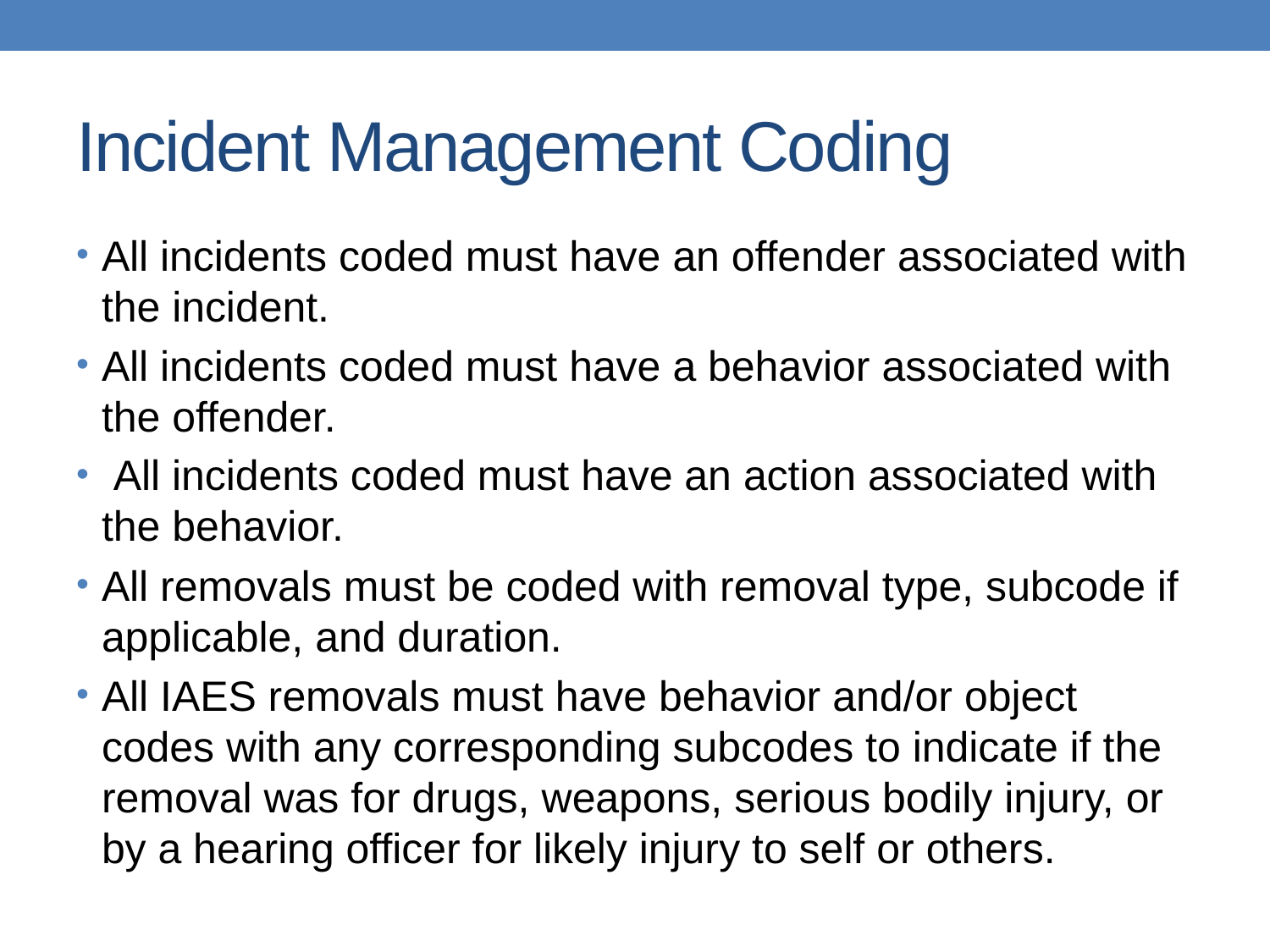

# Incident Management Coding
All incidents coded must have an offender associated with the incident.
All incidents coded must have a behavior associated with the offender.
 All incidents coded must have an action associated with the behavior.
All removals must be coded with removal type, subcode if applicable, and duration.
All IAES removals must have behavior and/or object codes with any corresponding subcodes to indicate if the removal was for drugs, weapons, serious bodily injury, or by a hearing officer for likely injury to self or others.